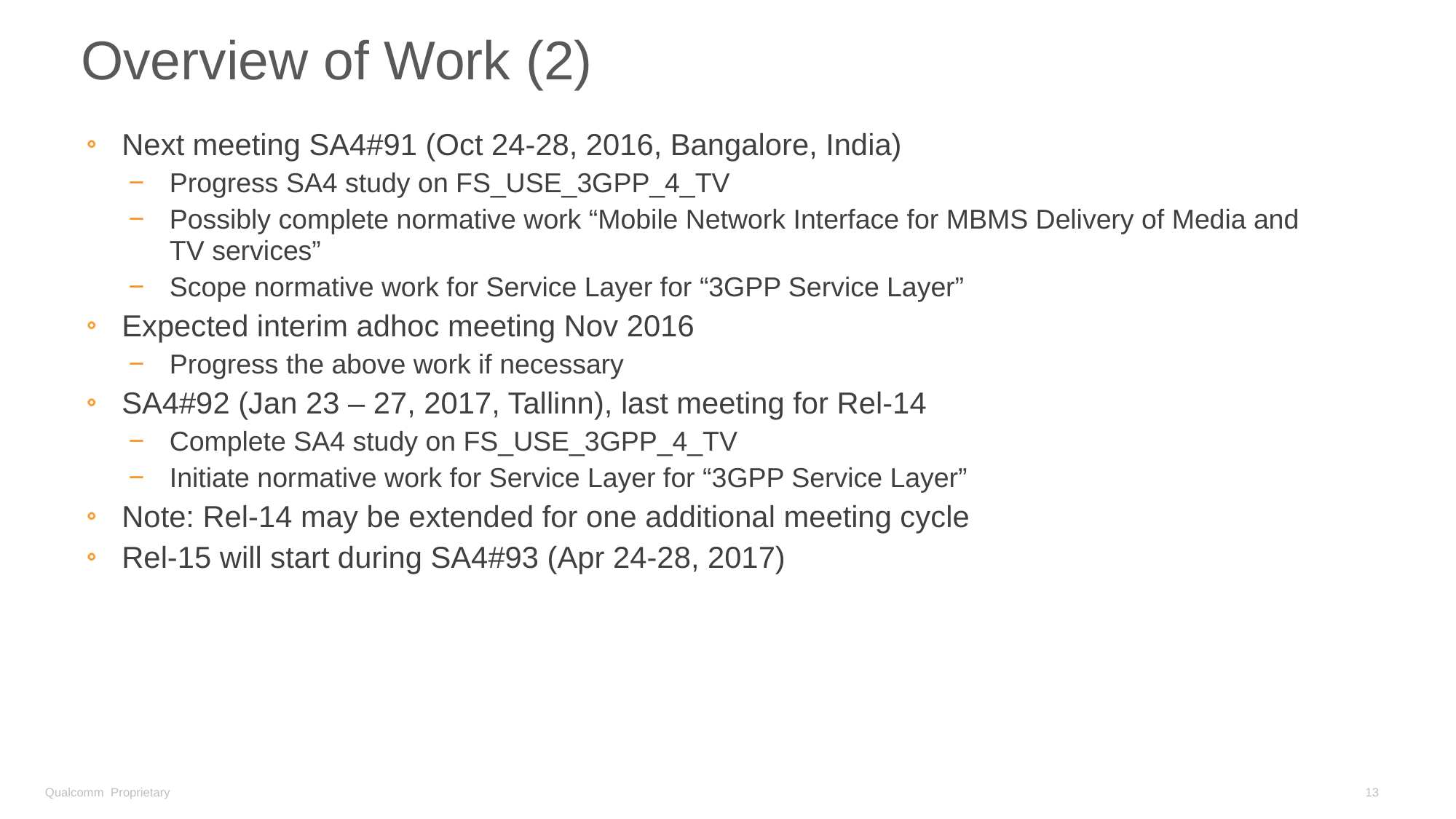

# Overview of Work (2)
Next meeting SA4#91 (Oct 24-28, 2016, Bangalore, India)
Progress SA4 study on FS_USE_3GPP_4_TV
Possibly complete normative work “Mobile Network Interface for MBMS Delivery of Media and TV services”
Scope normative work for Service Layer for “3GPP Service Layer”
Expected interim adhoc meeting Nov 2016
Progress the above work if necessary
SA4#92 (Jan 23 – 27, 2017, Tallinn), last meeting for Rel-14
Complete SA4 study on FS_USE_3GPP_4_TV
Initiate normative work for Service Layer for “3GPP Service Layer”
Note: Rel-14 may be extended for one additional meeting cycle
Rel-15 will start during SA4#93 (Apr 24-28, 2017)